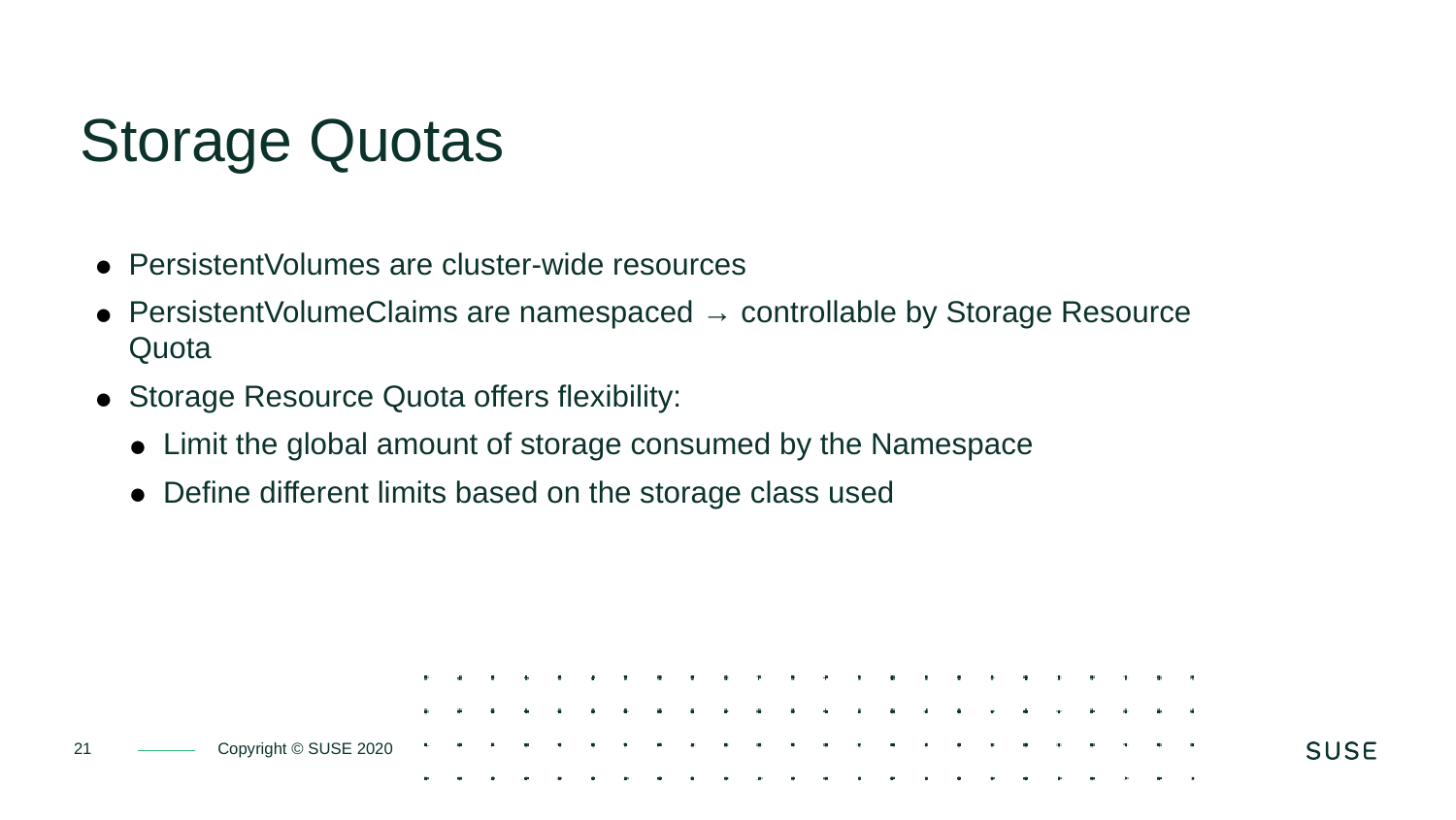

Storage Quotas
PersistentVolumes are cluster-wide resources
PersistentVolumeClaims are namespaced → controllable by Storage Resource Quota
Storage Resource Quota offers flexibility:
Limit the global amount of storage consumed by the Namespace
Define different limits based on the storage class used